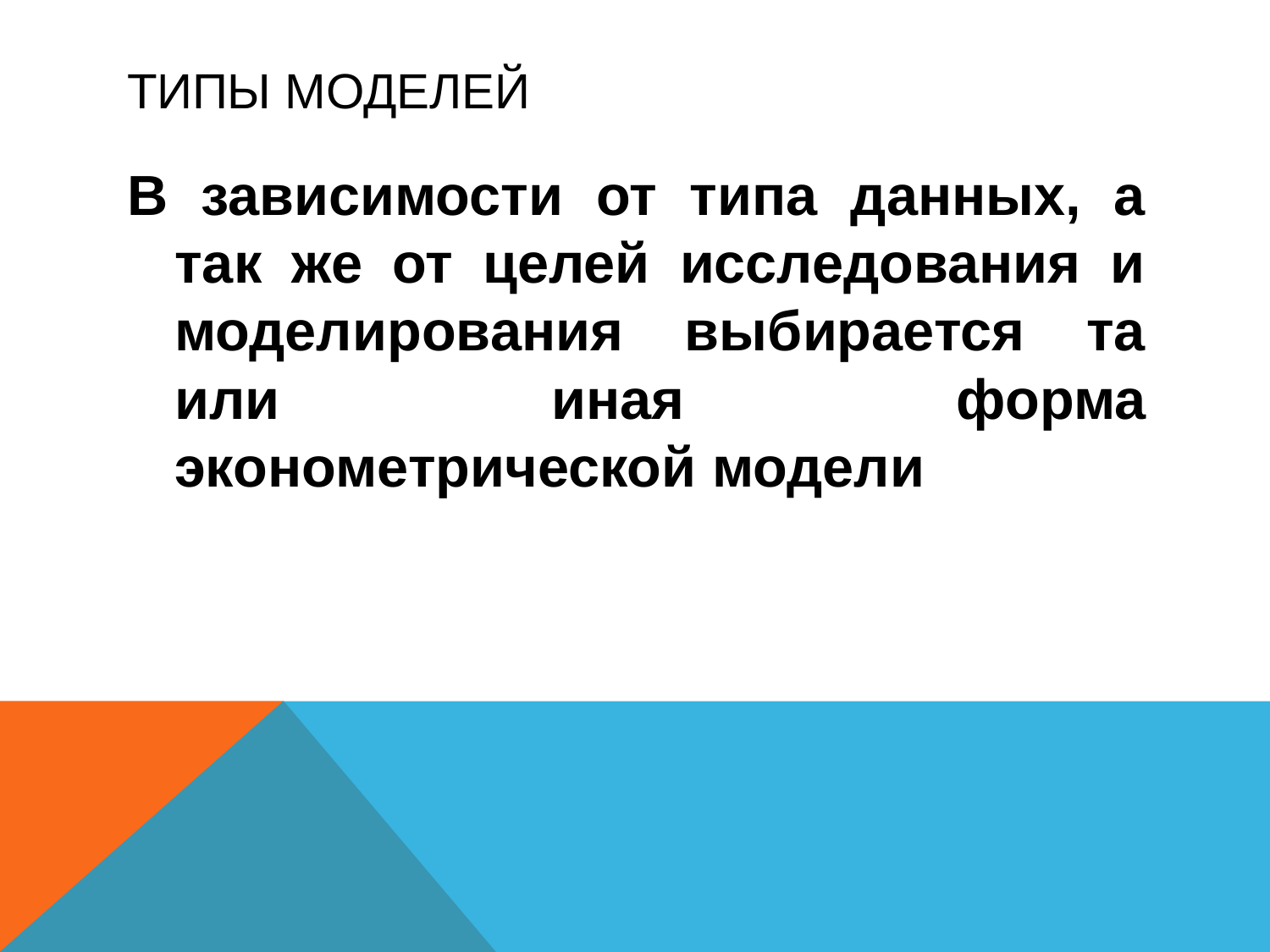

# ТИПЫ МОДЕЛЕЙ
В зависимости от типа данных, а так же от целей исследования и моделирования выбирается та или иная форма эконометрической модели